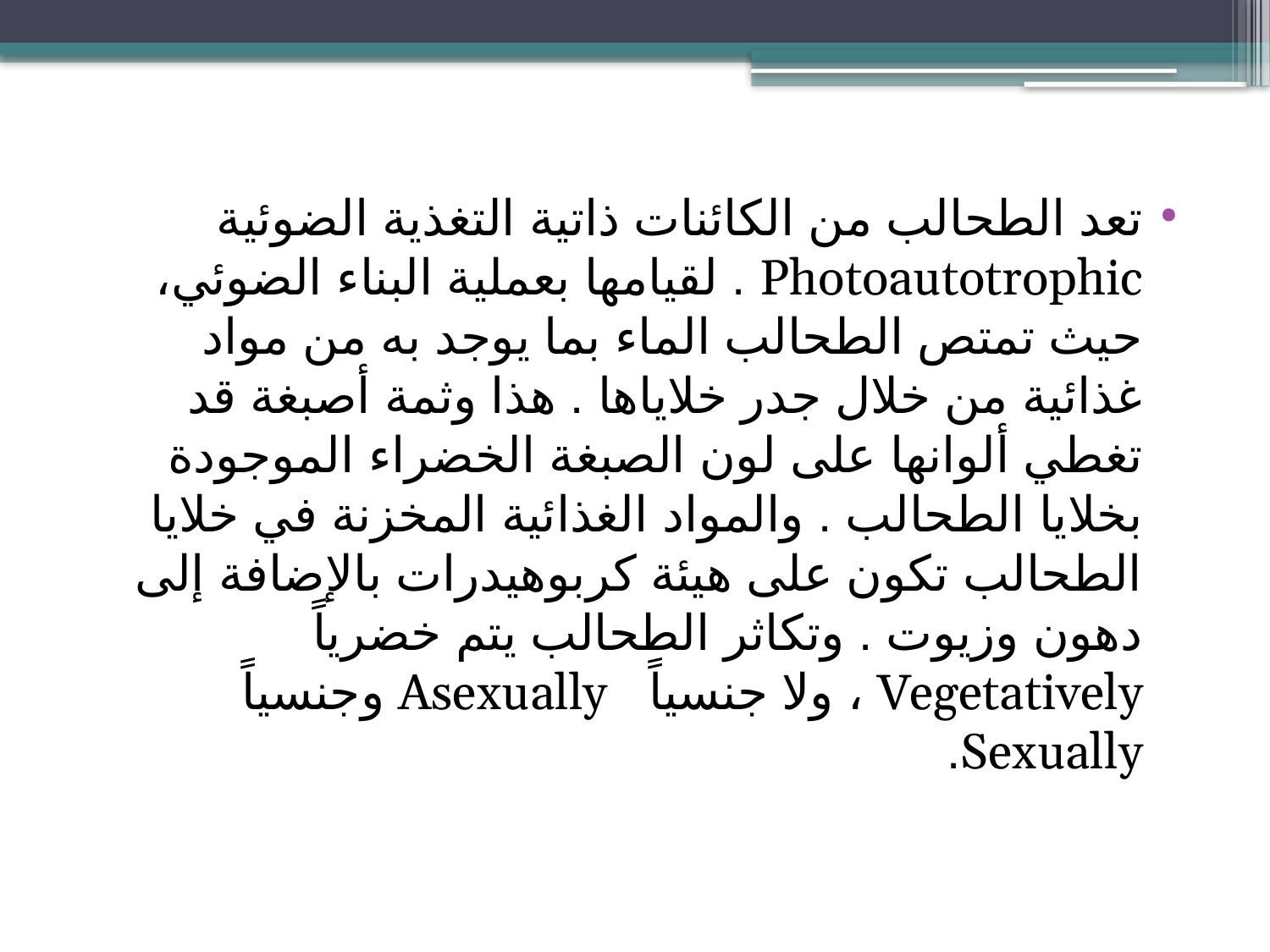

تعد الطحالب من الكائنات ذاتية التغذية الضوئية Photoautotrophic . لقيامها بعملية البناء الضوئي، حيث تمتص الطحالب الماء بما يوجد به من مواد غذائية من خلال جدر خلاياها . هذا وثمة أصبغة قد تغطي ألوانها على لون الصبغة الخضراء الموجودة بخلايا الطحالب . والمواد الغذائية المخزنة في خلايا الطحالب تكون على هيئة كربوهيدرات بالإضافة إلى دهون وزيوت . وتكاثر الطحالب يتم خضرياً Vegetatively ، ولا جنسياً   Asexually وجنسياً Sexually.